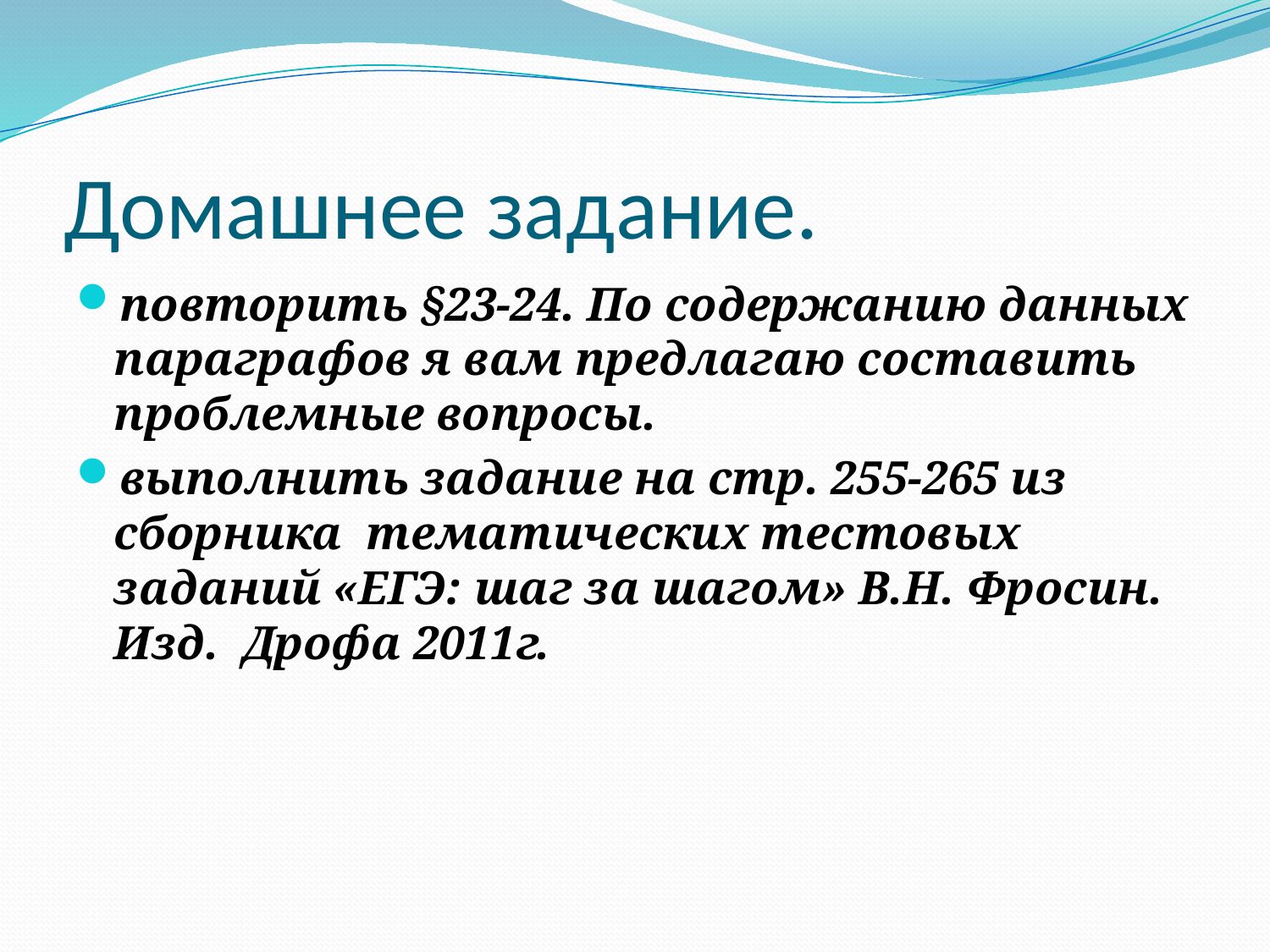

# Домашнее задание.
повторить §23-24. По содержанию данных параграфов я вам предлагаю составить проблемные вопросы.
выполнить задание на стр. 255-265 из сборника  тематических тестовых заданий «ЕГЭ: шаг за шагом» В.Н. Фросин. Изд.  Дрофа 2011г.